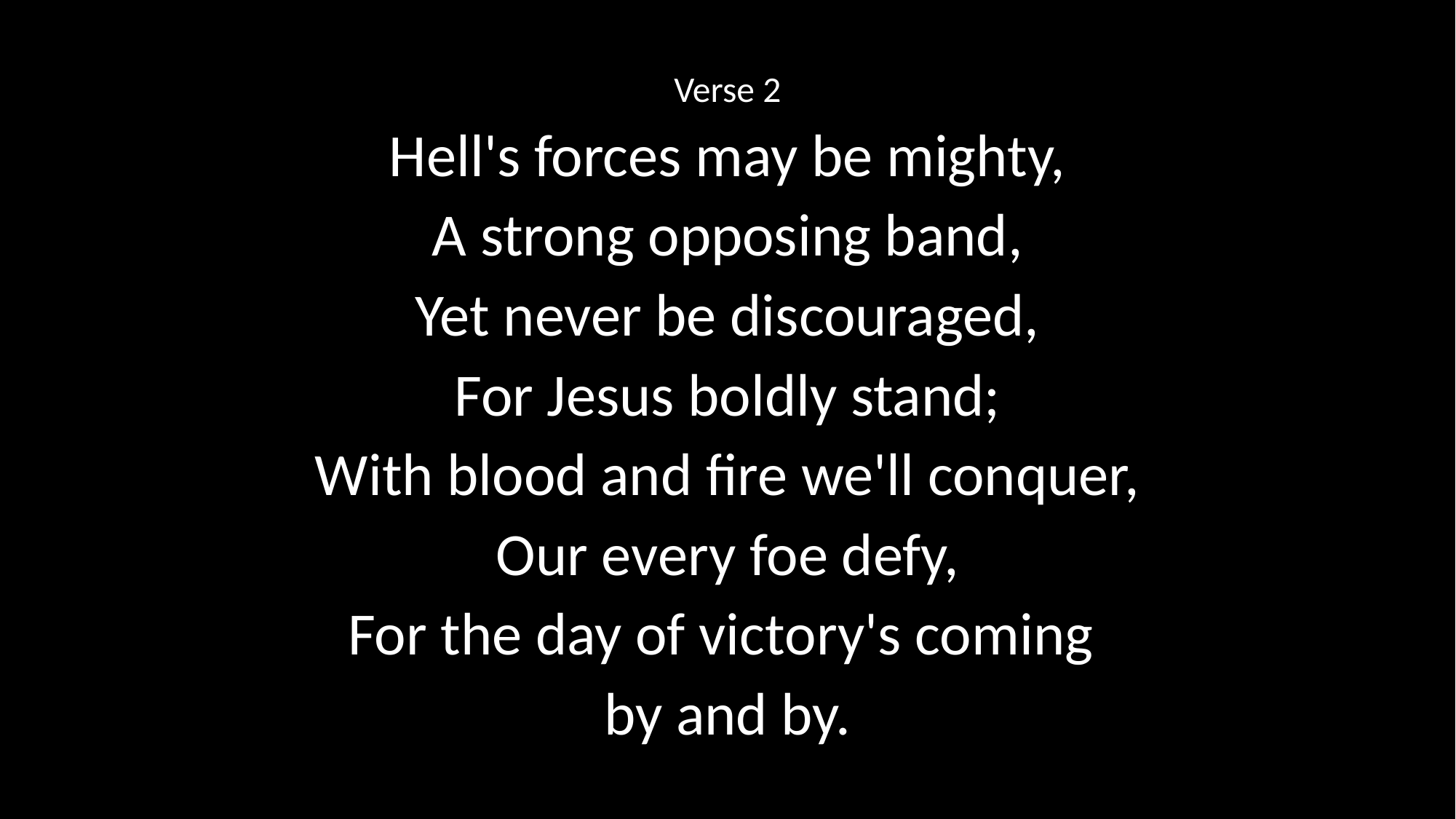

Verse 2
Hell's forces may be mighty,
A strong opposing band,
Yet never be discouraged,
For Jesus boldly stand;
With blood and fire we'll conquer,
Our every foe defy,
For the day of victory's coming
by and by.